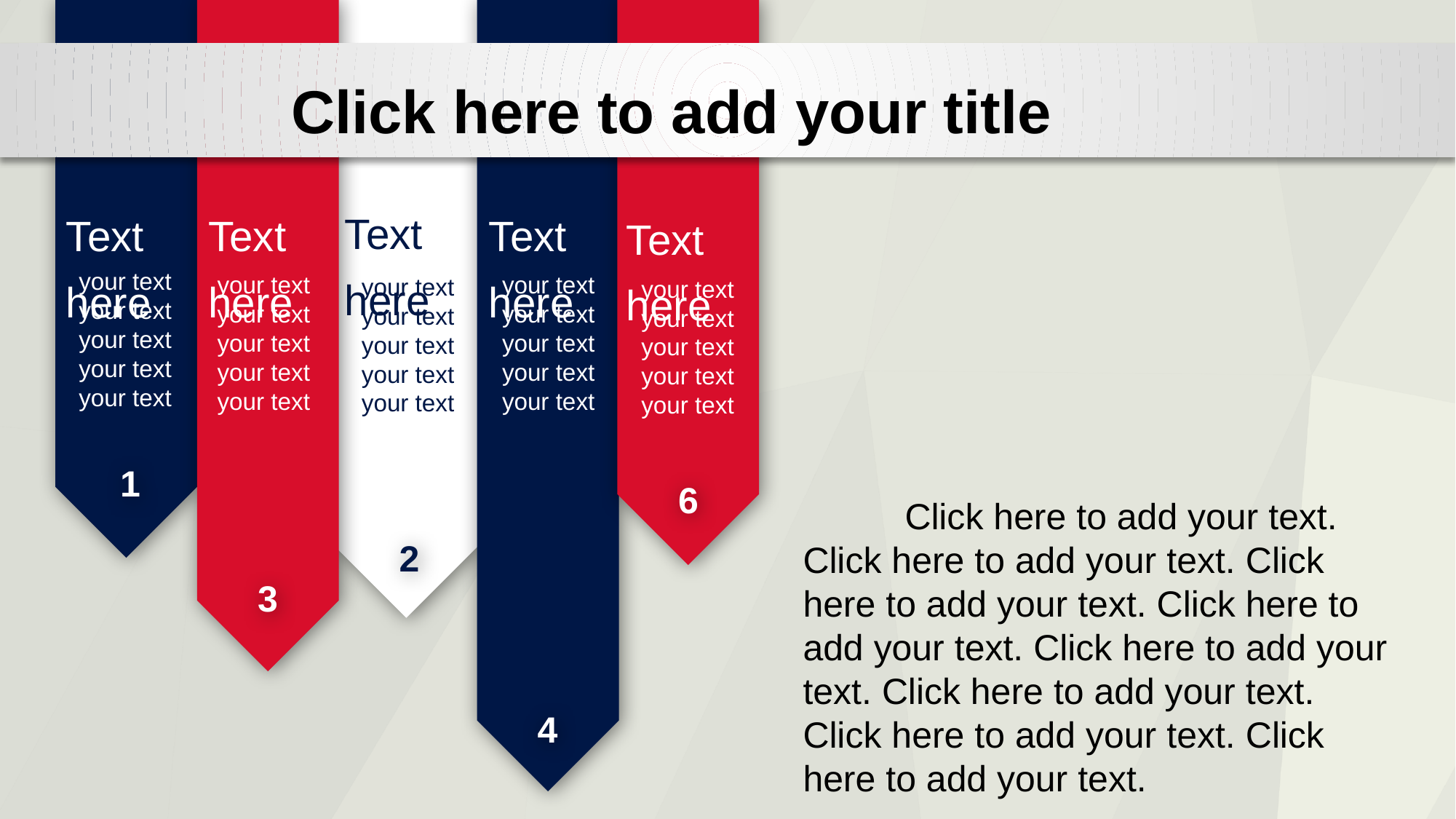

Text here

your text your text your text your text your text
6

Text here

your text your text your text your text your text

3
Text here

your text your text your text your text your text
2

Text here
your text your text your text your text your text

4

your text your text your text your text your text
1

Text here

Click here to add your title
          Click here to add your text. Click here to add your text. Click here to add your text. Click here to add your text. Click here to add your text. Click here to add your text. Click here to add your text. Click here to add your text.